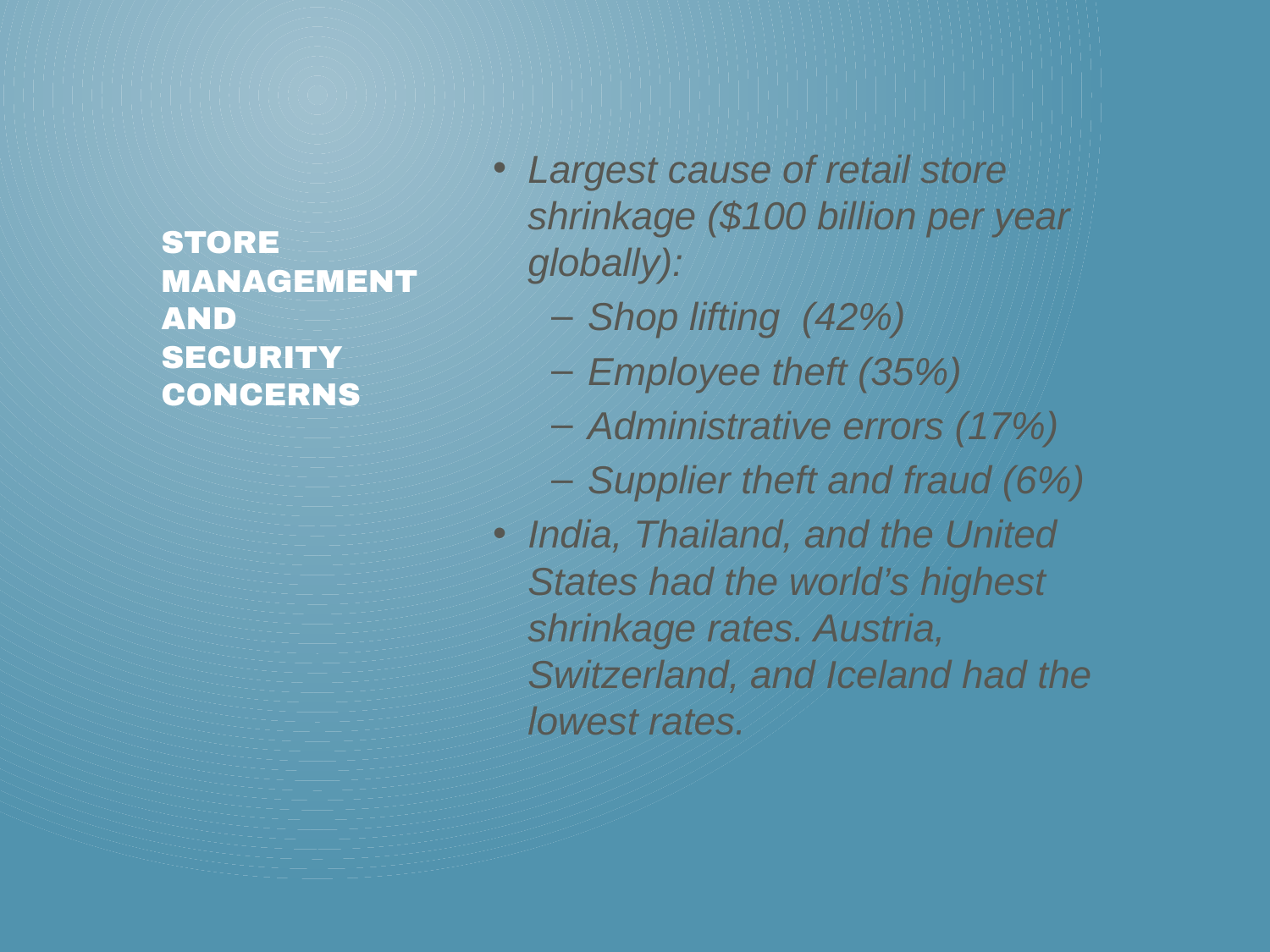

Largest cause of retail store shrinkage ($100 billion per year globally):
Shop lifting  (42%)
Employee theft (35%)
Administrative errors (17%)
Supplier theft and fraud (6%)
India, Thailand, and the United States had the world’s highest shrinkage rates. Austria, Switzerland, and Iceland had the lowest rates.

# Store management and security concerns